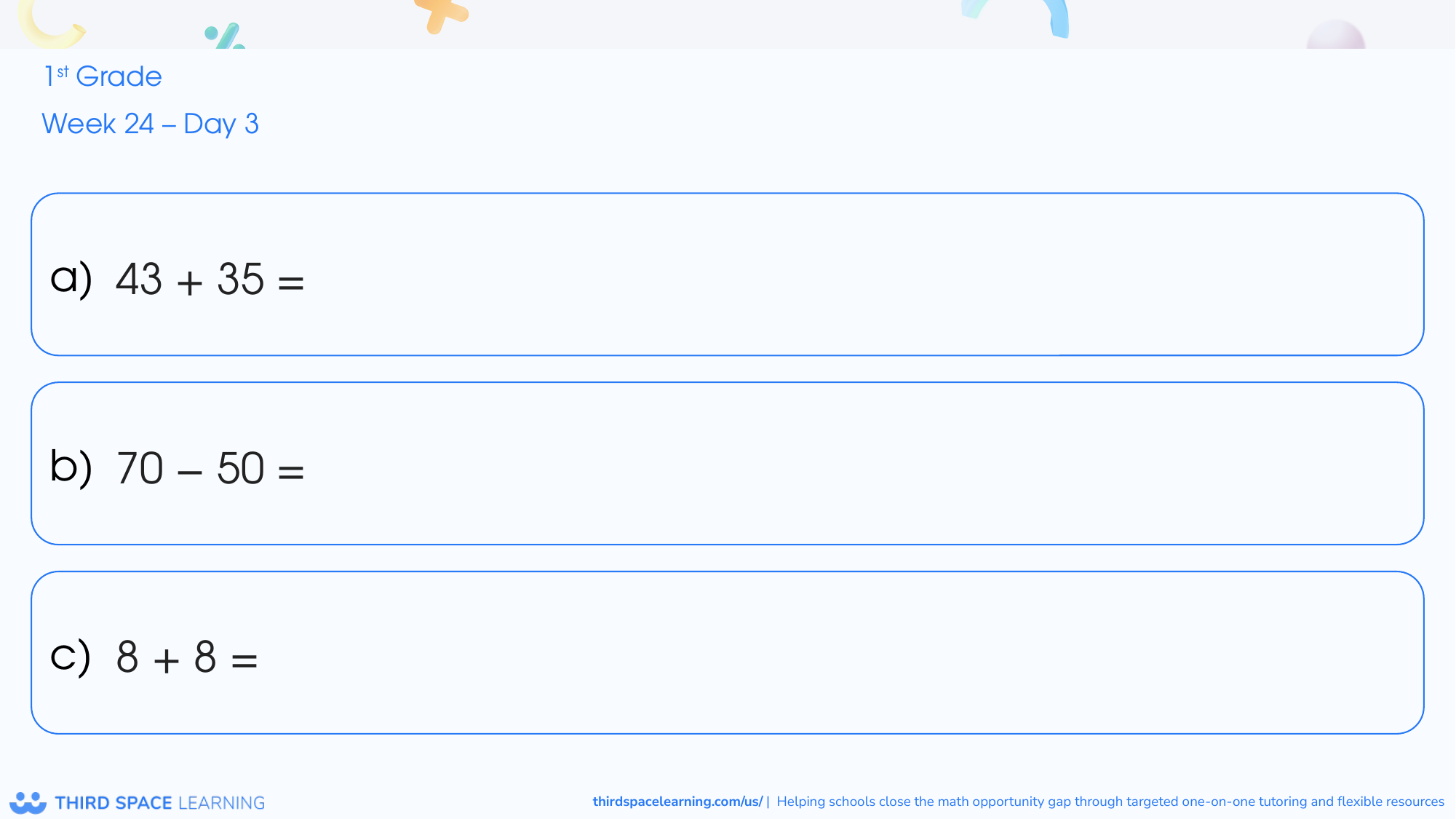

1st Grade
Week 24 – Day 3
43 + 35 =
70 − 50 =
8 + 8 =